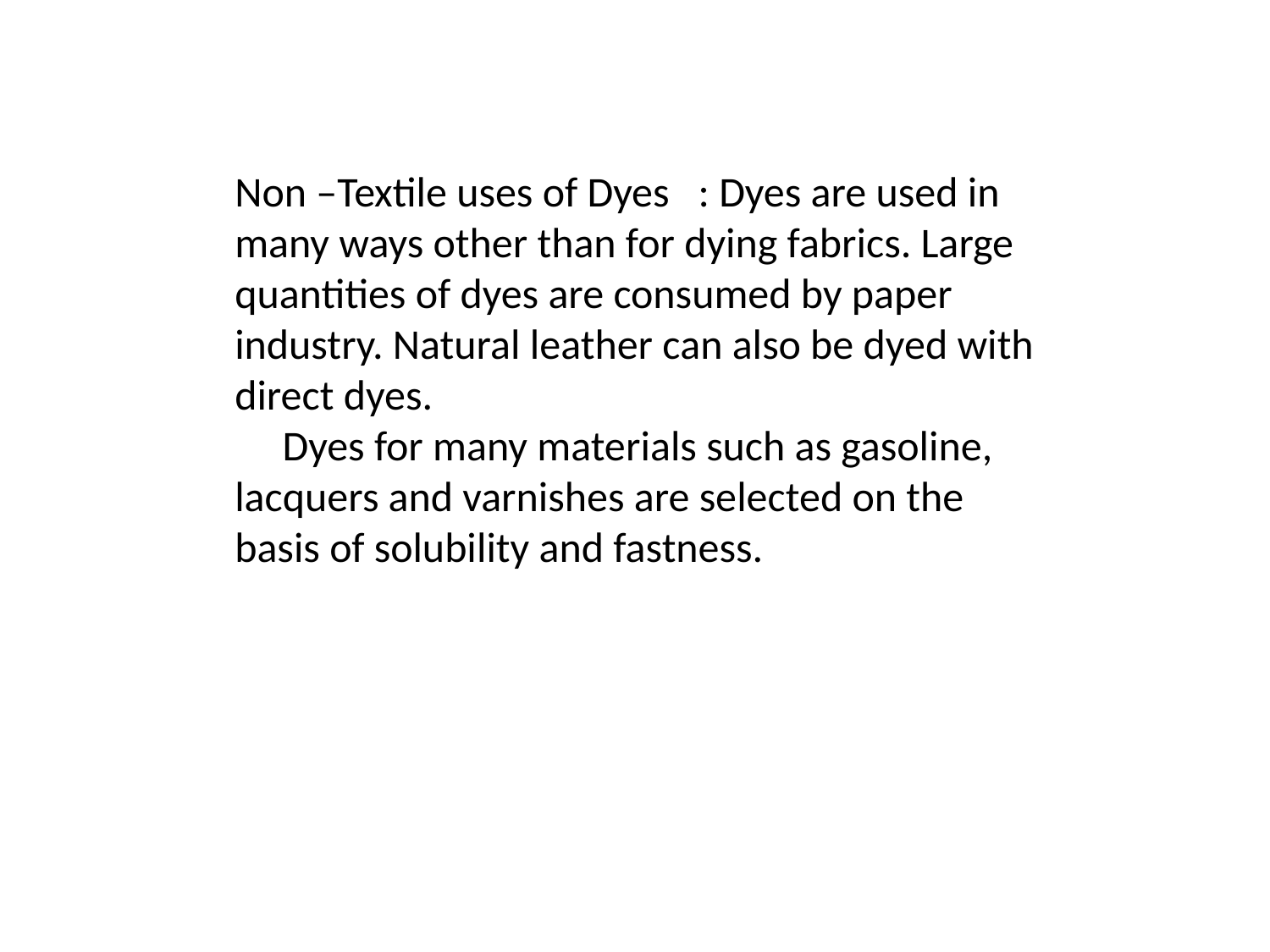

Non –Textile uses of Dyes   : Dyes are used in many ways other than for dying fabrics. Large quantities of dyes are consumed by paper industry. Natural leather can also be dyed with direct dyes.
     Dyes for many materials such as gasoline, lacquers and varnishes are selected on the basis of solubility and fastness.